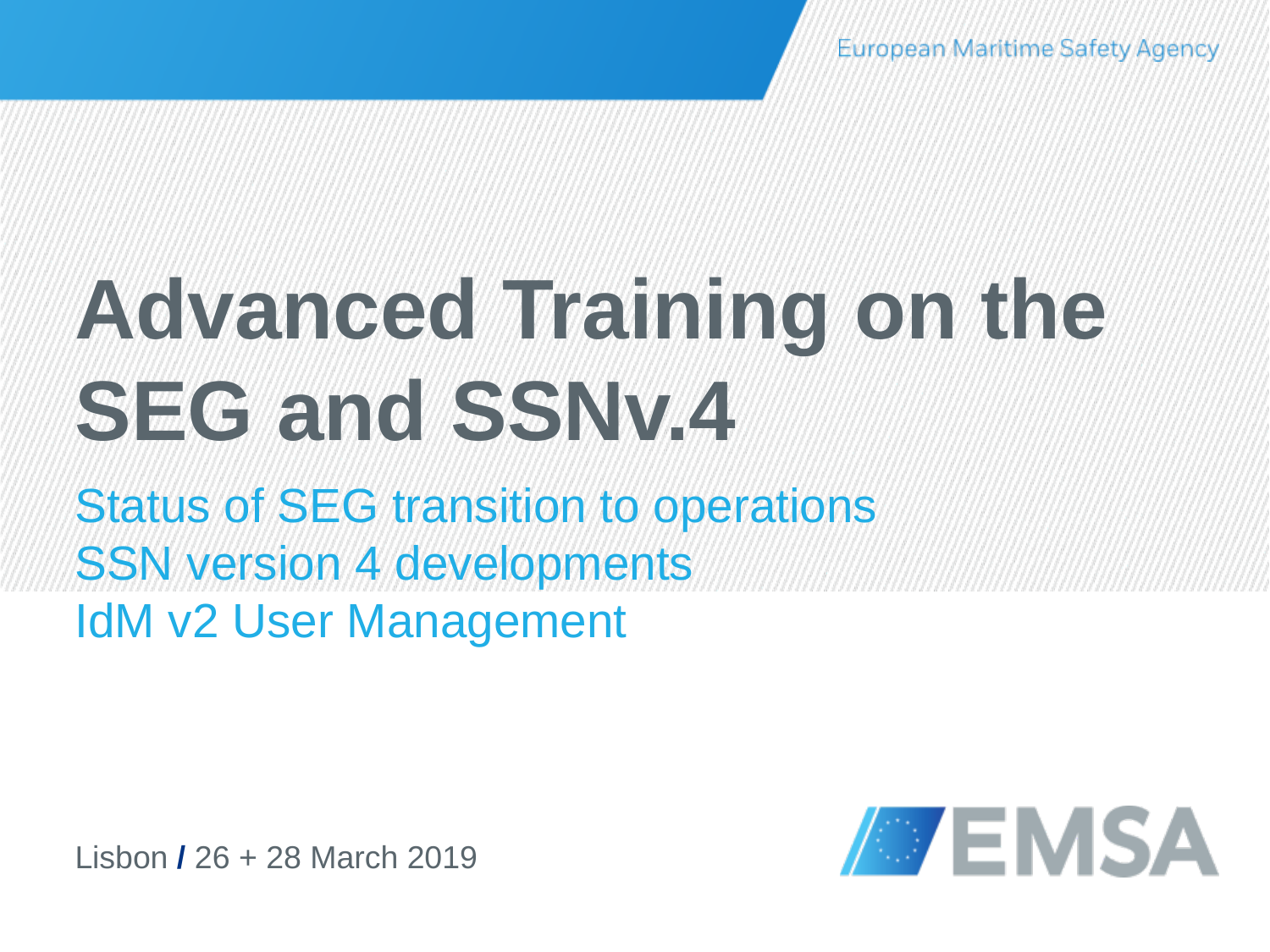

# Advanced Training on the SEG and SSNv.4
Status of SEG transition to operations
SSN version 4 developments
IdM v2 User Management
Lisbon / 26 + 28 March 2019